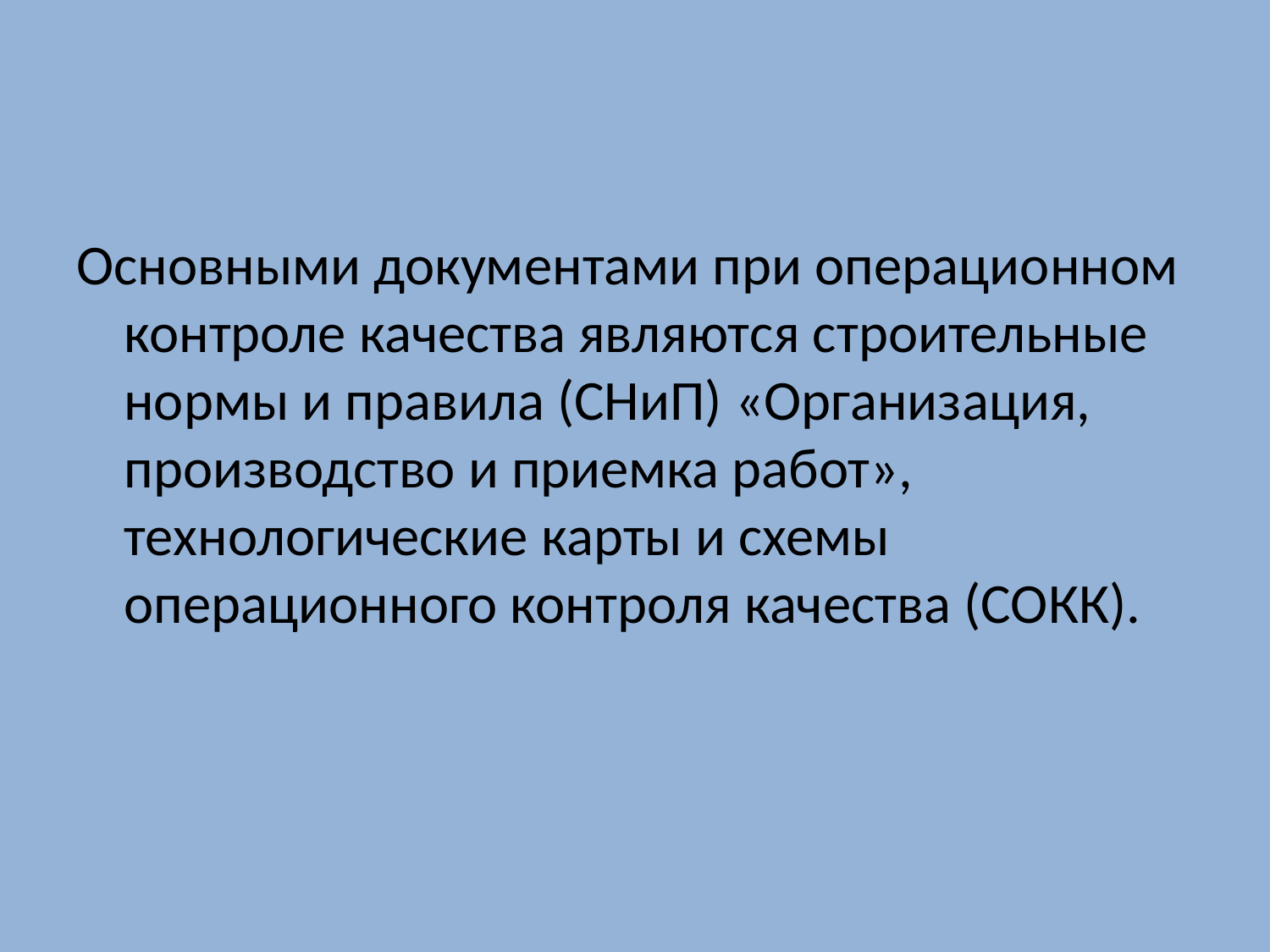

Основными документами при операционном контроле качества являются строительные нормы и правила (СНиП) «Организация, производство и приемка работ», технологические карты и схемы операционного контроля качества (СОКК).